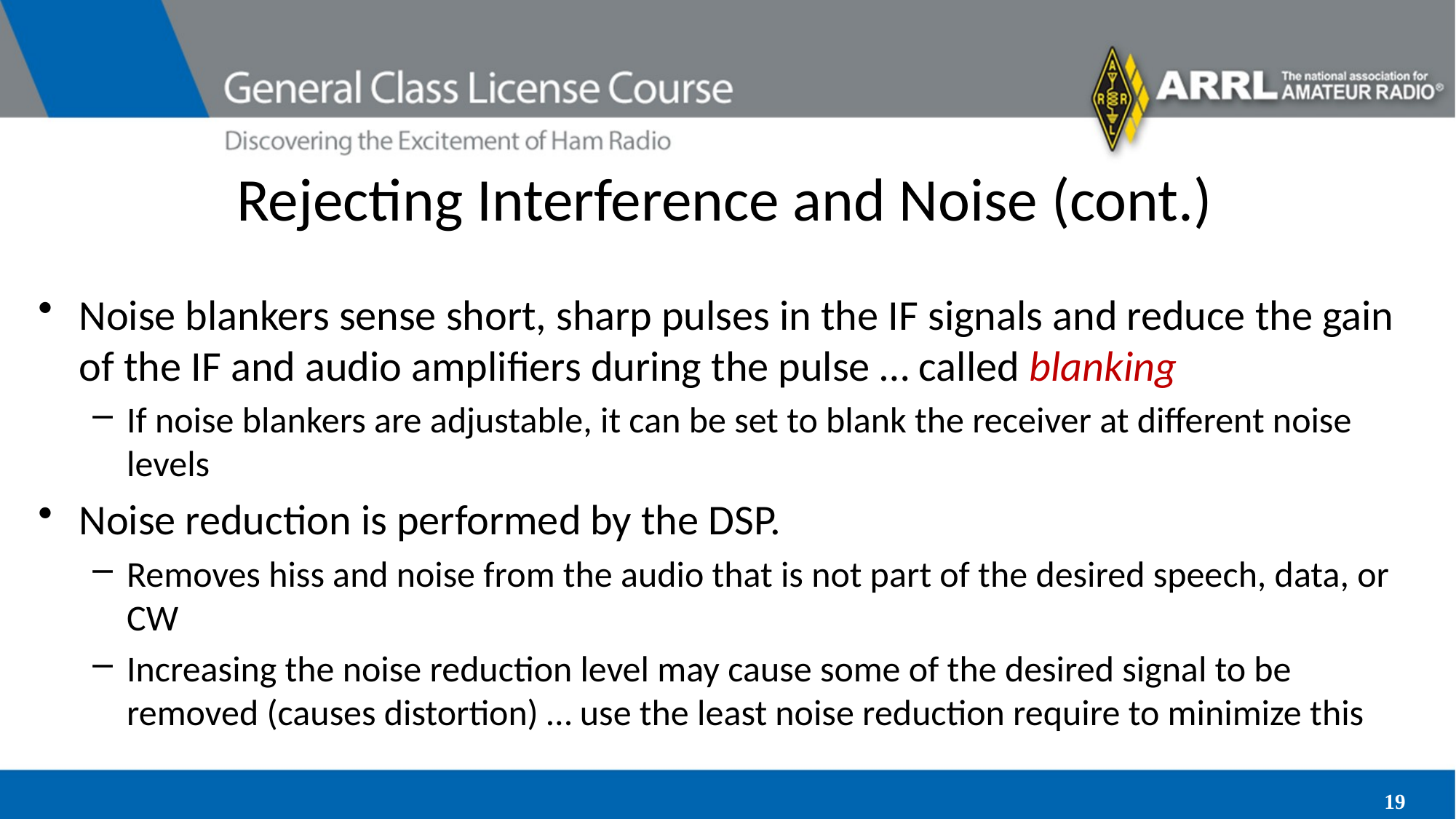

# Rejecting Interference and Noise (cont.)
Noise blankers sense short, sharp pulses in the IF signals and reduce the gain of the IF and audio amplifiers during the pulse … called blanking
If noise blankers are adjustable, it can be set to blank the receiver at different noise levels
Noise reduction is performed by the DSP.
Removes hiss and noise from the audio that is not part of the desired speech, data, or CW
Increasing the noise reduction level may cause some of the desired signal to be removed (causes distortion) … use the least noise reduction require to minimize this